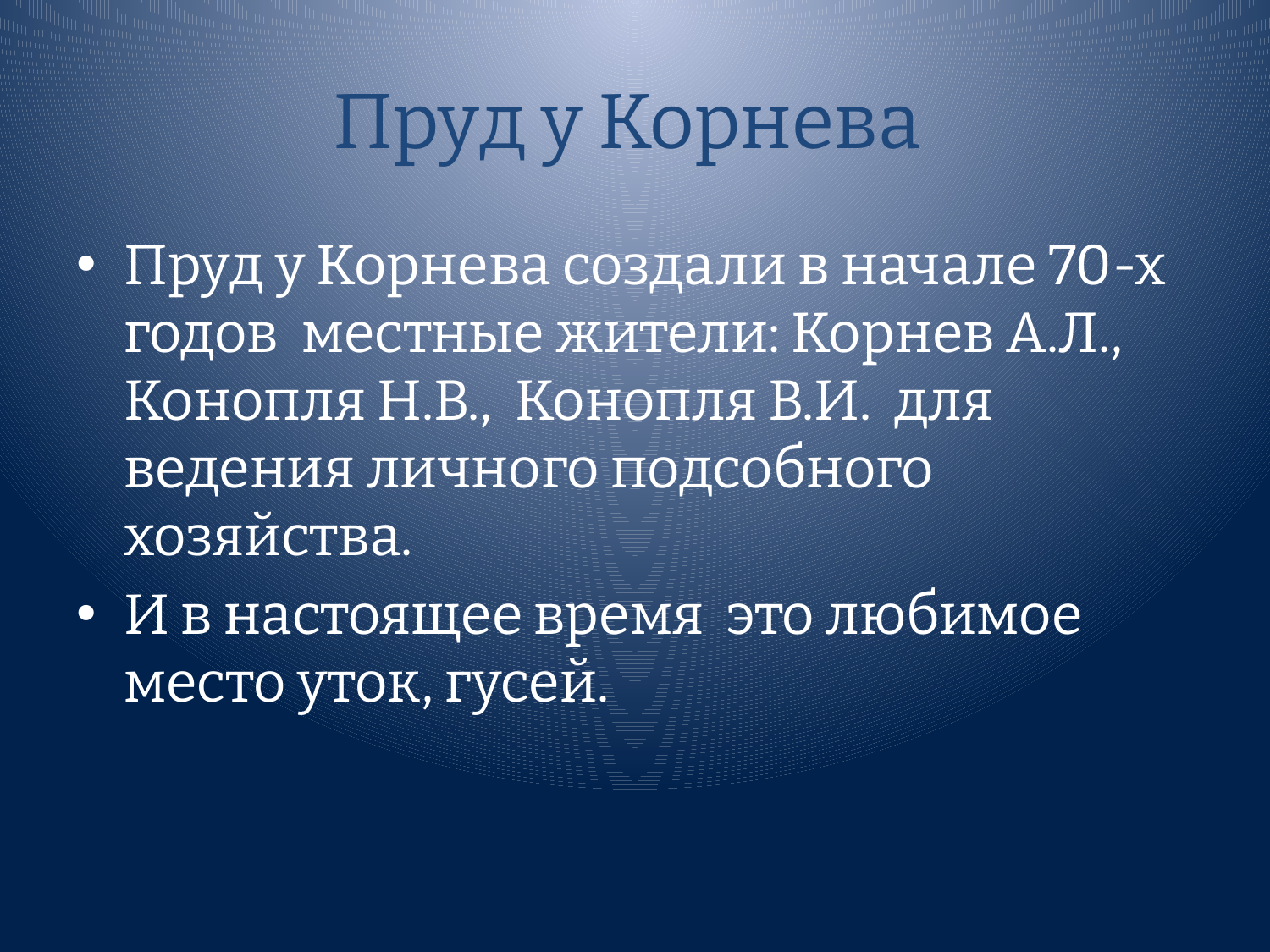

# Пруд у Корнева
Пруд у Корнева создали в начале 70-х годов  местные жители: Корнев А.Л., Конопля Н.В.,  Конопля В.И.  для  ведения личного подсобного хозяйства.
И в настоящее время  это любимое место уток, гусей.